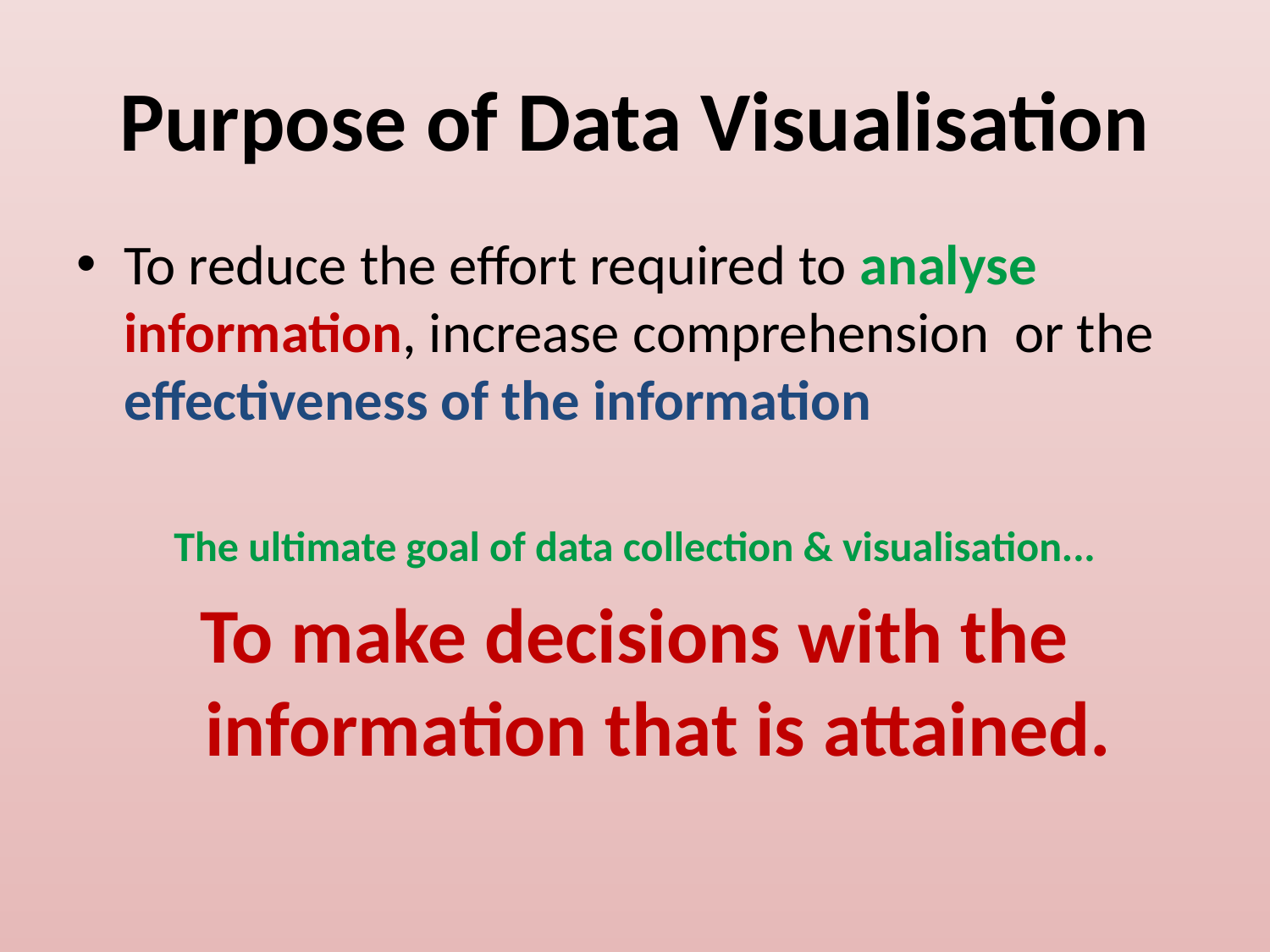

# Purpose of Data Visualisation
To reduce the effort required to analyse information, increase comprehension  or the effectiveness of the information

The ultimate goal of data collection & visualisation...
To make decisions with the information that is attained.